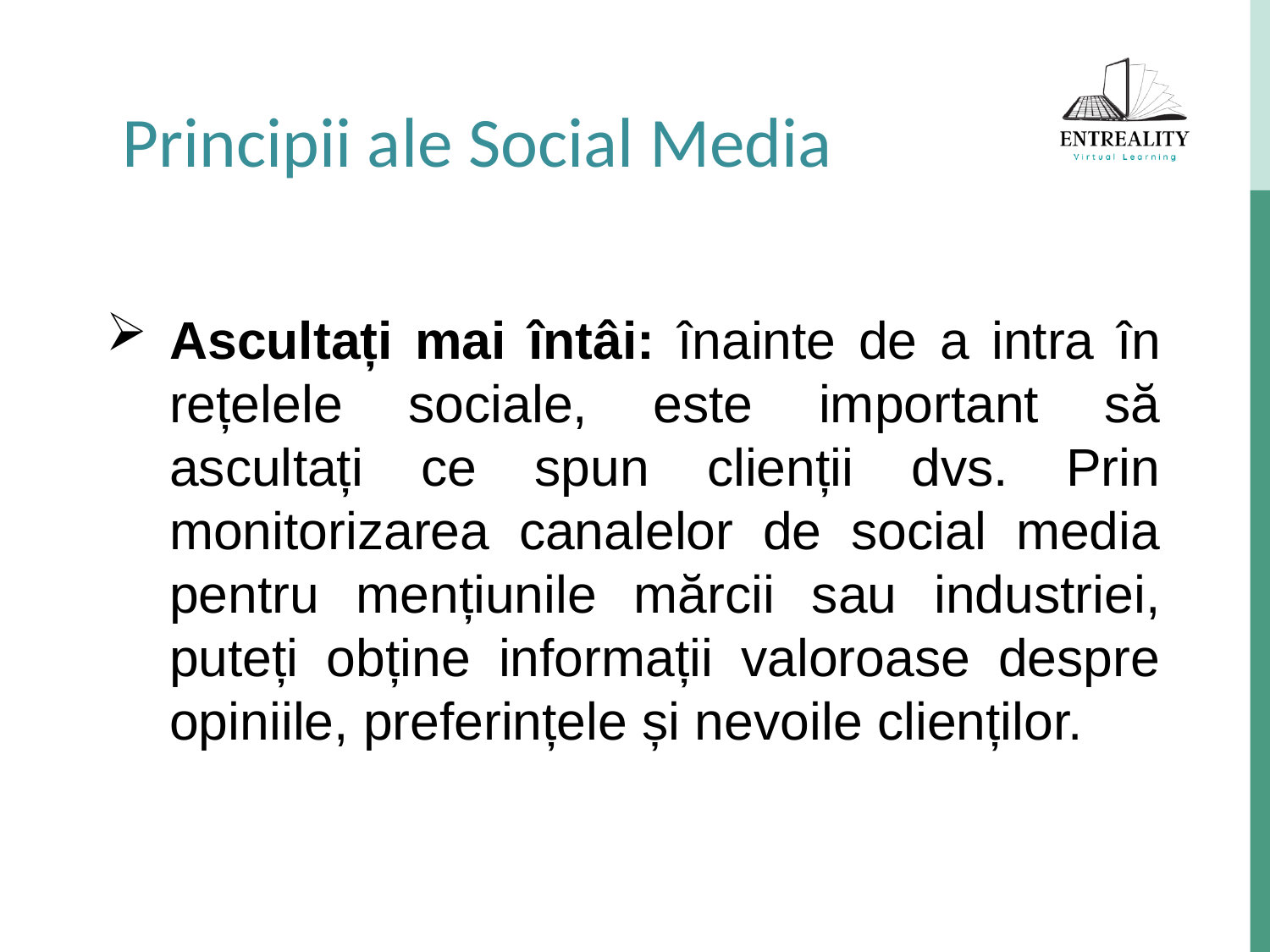

Principii ale Social Media
Ascultați mai întâi: înainte de a intra în rețelele sociale, este important să ascultați ce spun clienții dvs. Prin monitorizarea canalelor de social media pentru mențiunile mărcii sau industriei, puteți obține informații valoroase despre opiniile, preferințele și nevoile clienților.